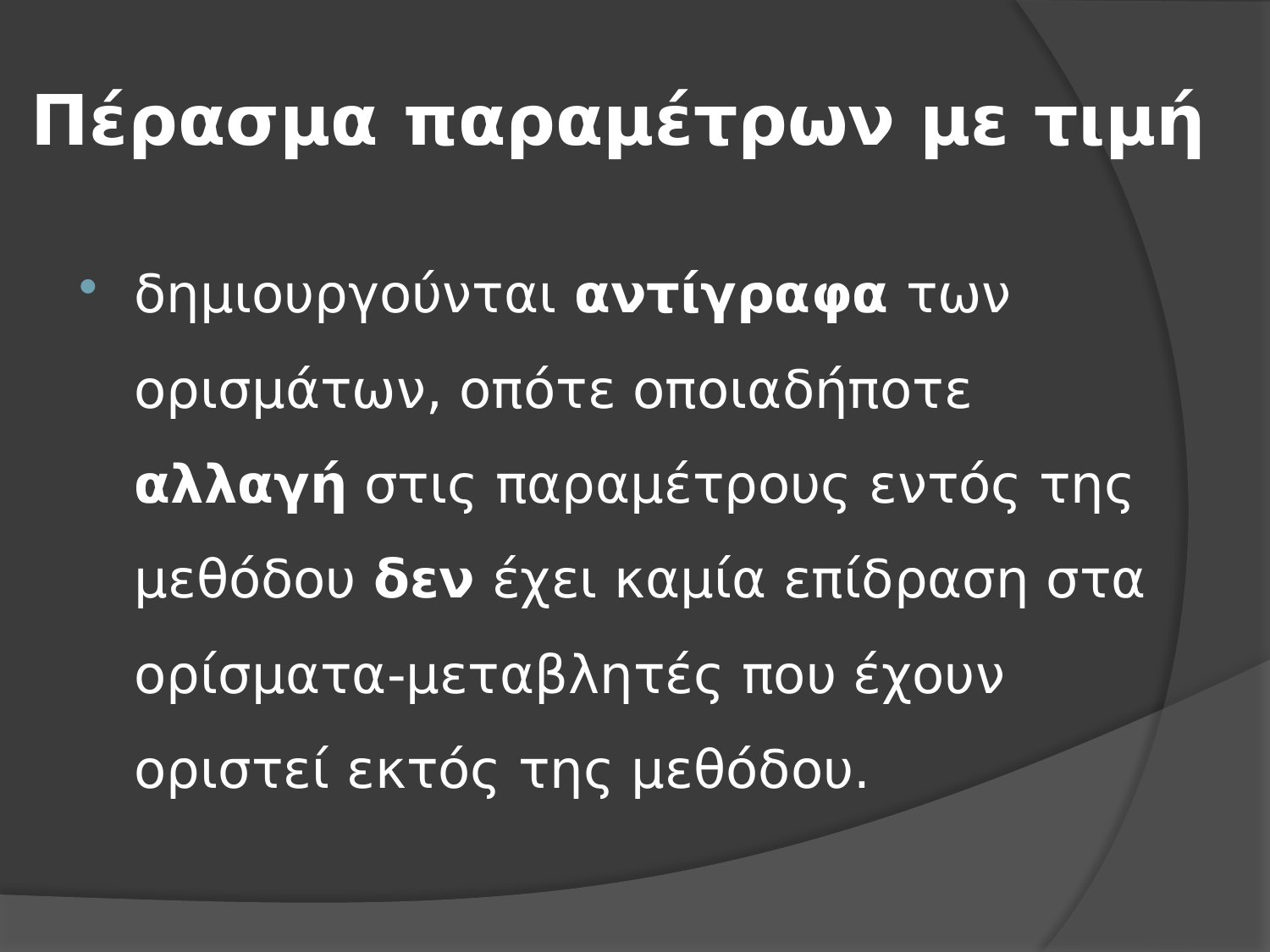

# Πέρασμα παραμέτρων με τιμή
δημιουργούνται αντίγραφα των ορισμάτων, οπότε οποιαδήποτε αλλαγή στις παραμέτρους εντός της μεθόδου δεν έχει καμία επίδραση στα ορίσματα-μεταβλητές που έχουν οριστεί εκτός της μεθόδου.